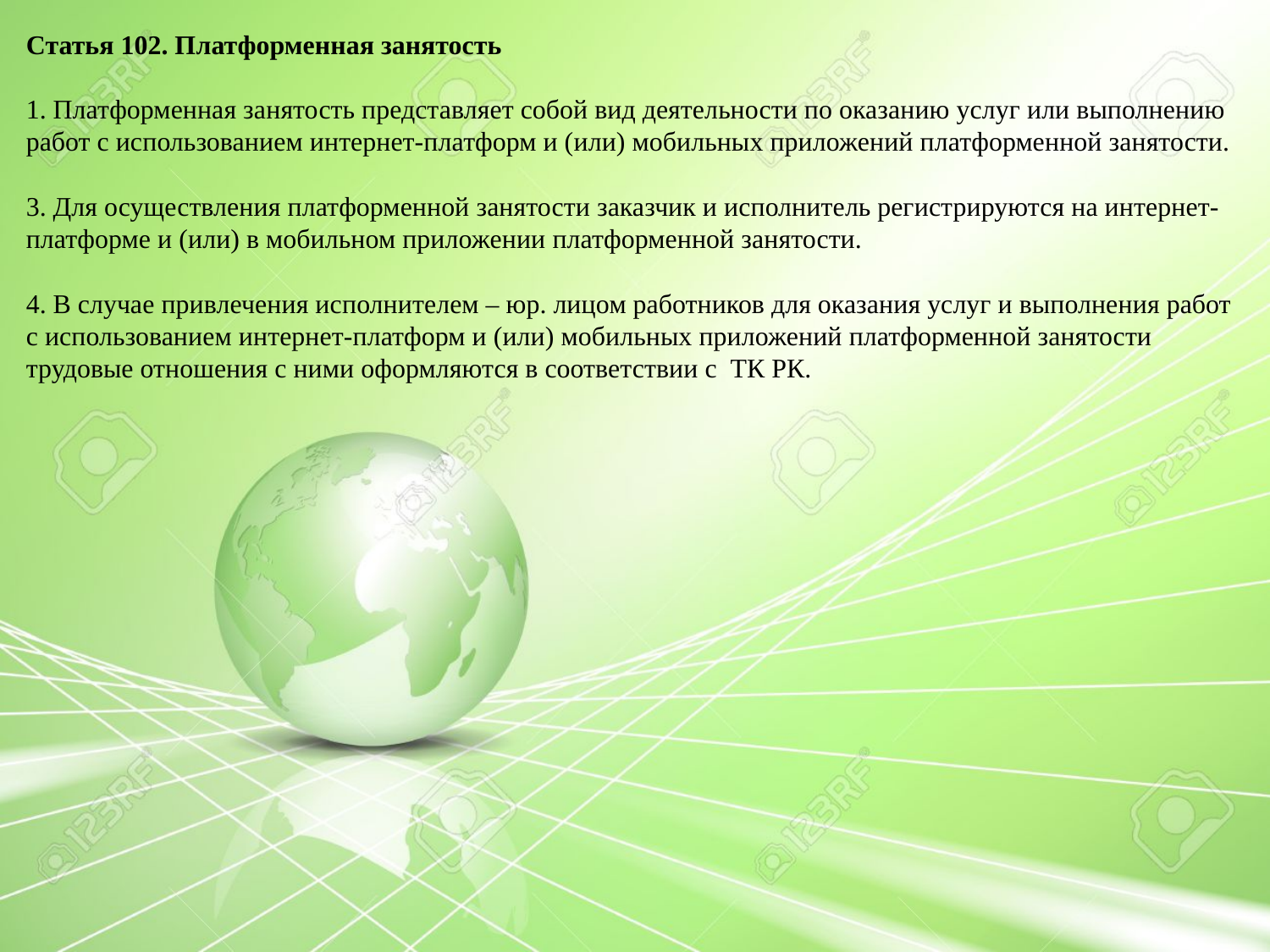

Статья 102. Платформенная занятость

1. Платформенная занятость представляет собой вид деятельности по оказанию услуг или выполнению работ с использованием интернет-платформ и (или) мобильных приложений платформенной занятости.

3. Для осуществления платформенной занятости заказчик и исполнитель регистрируются на интернет-платформе и (или) в мобильном приложении платформенной занятости.

4. В случае привлечения исполнителем – юр. лицом работников для оказания услуг и выполнения работ с использованием интернет-платформ и (или) мобильных приложений платформенной занятости трудовые отношения с ними оформляются в соответствии с  ТК РК.